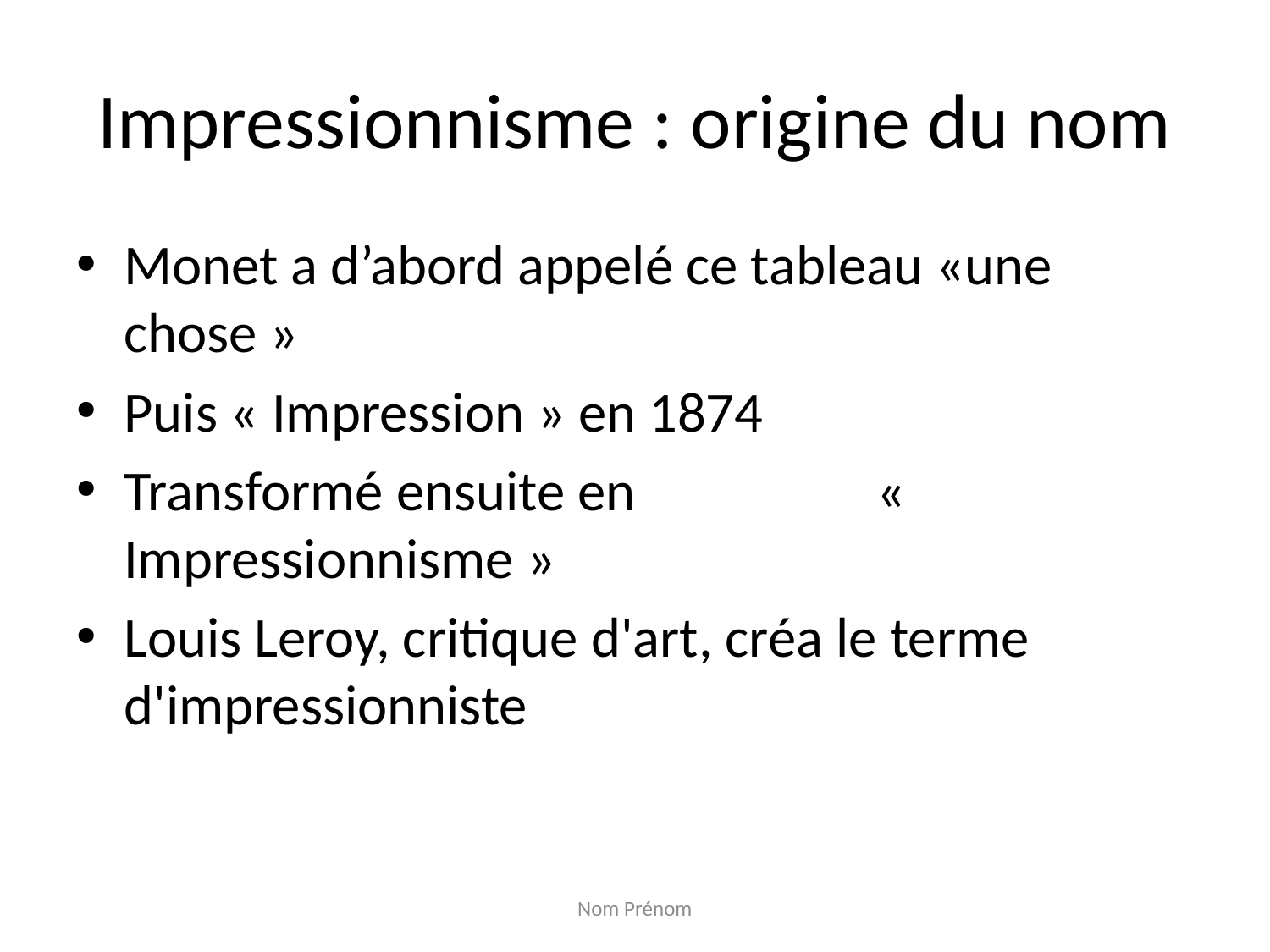

# Impressionnisme : origine du nom
Monet a d’abord appelé ce tableau «une chose »
Puis « Impression » en 1874
Transformé ensuite en                   « Impressionnisme »
Louis Leroy, critique d'art, créa le terme d'impressionniste

Nom Prénom